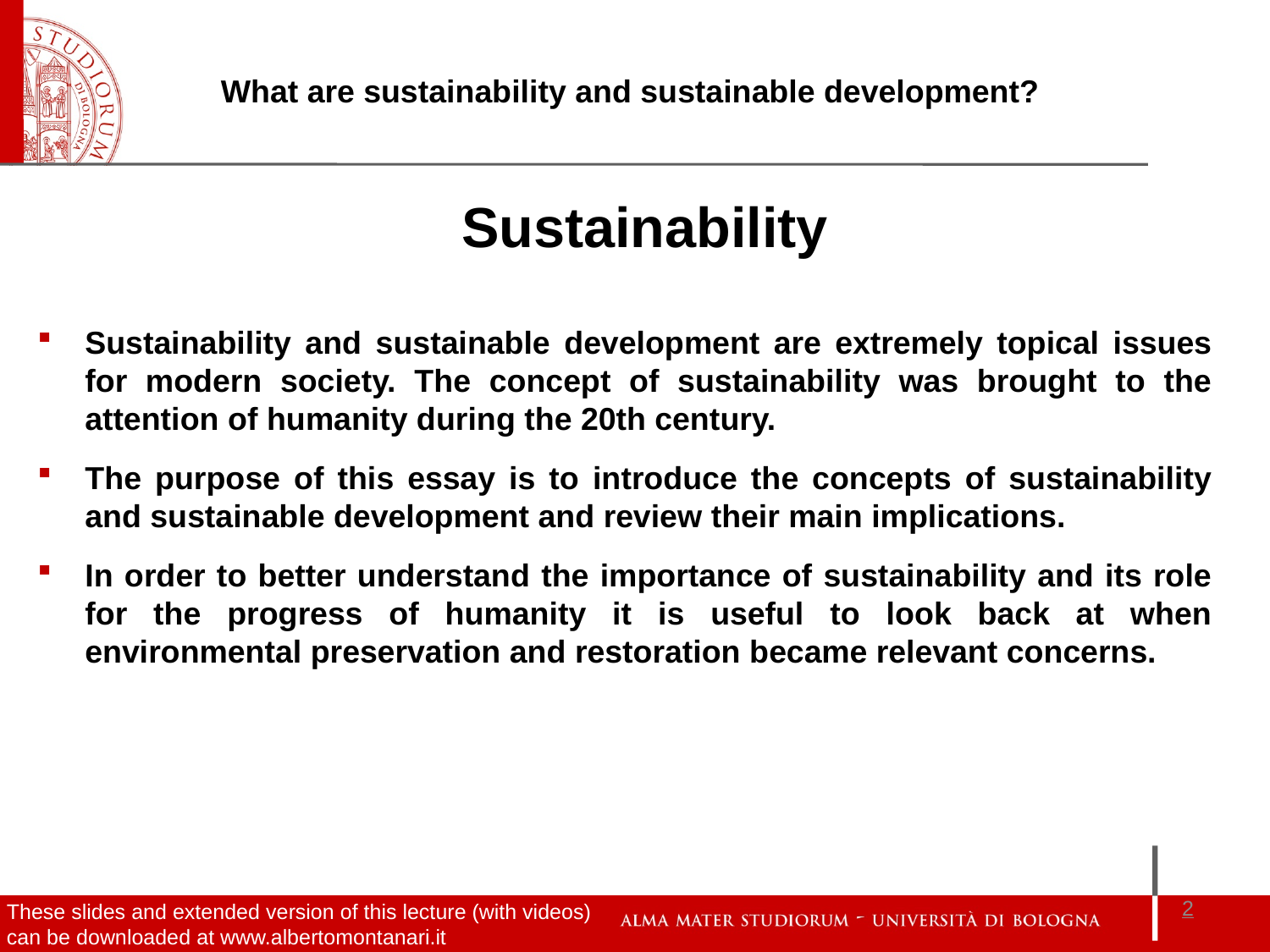

Sustainability
Sustainability and sustainable development are extremely topical issues for modern society. The concept of sustainability was brought to the attention of humanity during the 20th century.
The purpose of this essay is to introduce the concepts of sustainability and sustainable development and review their main implications.
In order to better understand the importance of sustainability and its role for the progress of humanity it is useful to look back at when environmental preservation and restoration became relevant concerns.

2